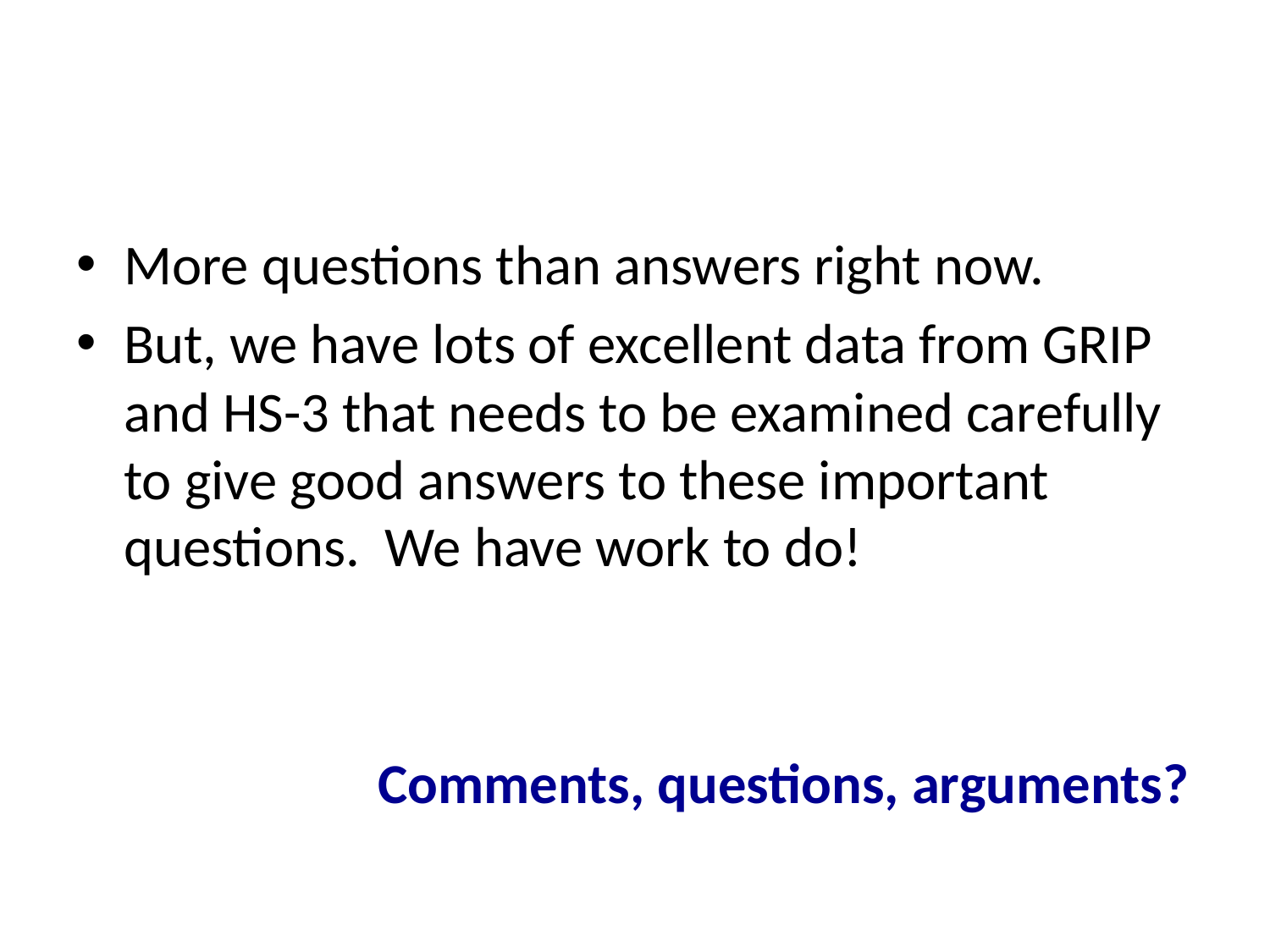

#
More questions than answers right now.
But, we have lots of excellent data from GRIP and HS-3 that needs to be examined carefully to give good answers to these important questions.  We have work to do!

			Comments, questions, arguments?